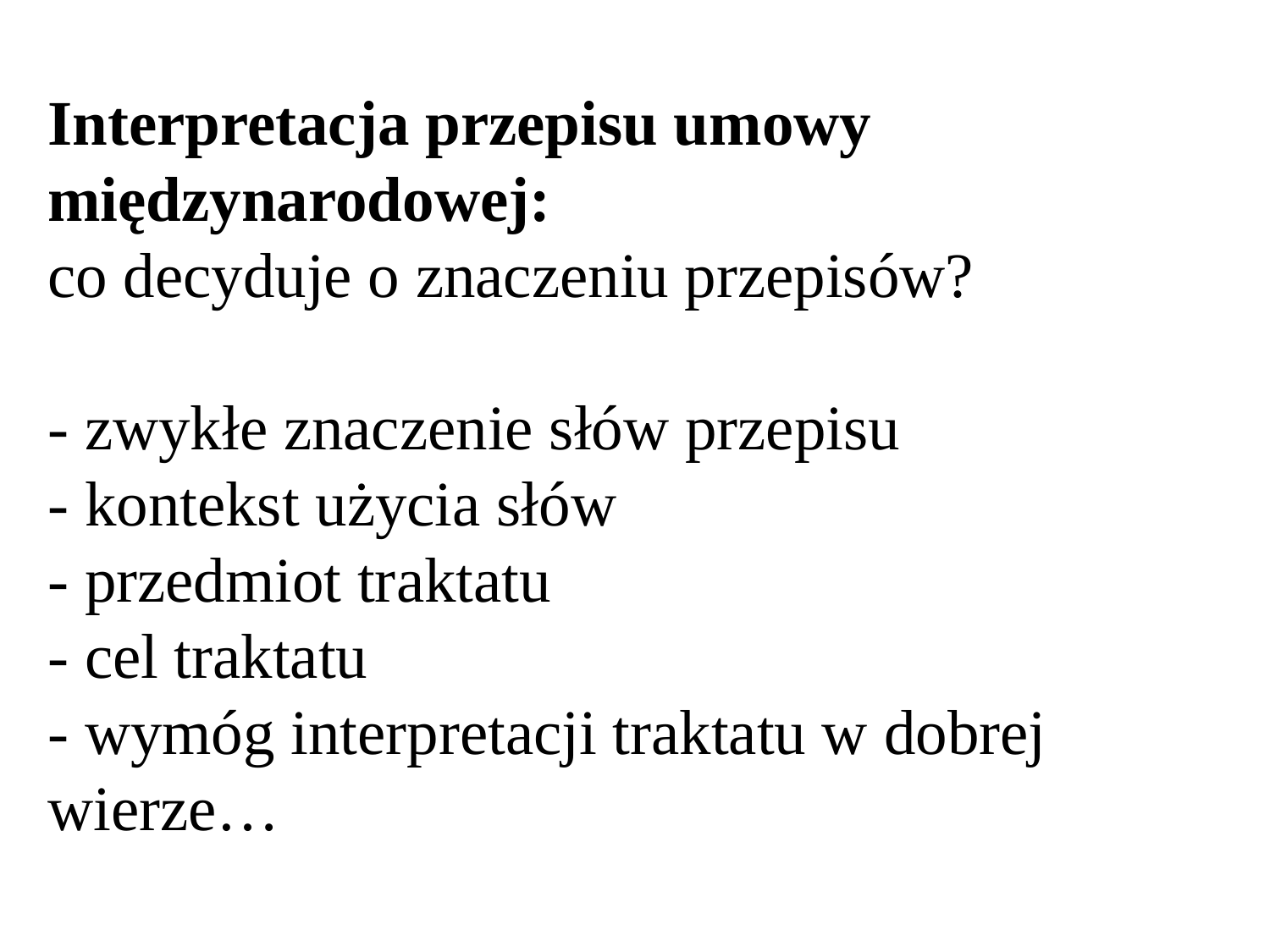

# Interpretacja przepisu umowy międzynarodowej: co decyduje o znaczeniu przepisów? - zwykłe znaczenie słów przepisu - kontekst użycia słów - przedmiot traktatu - cel traktatu - wymóg interpretacji traktatu w dobrej wierze…